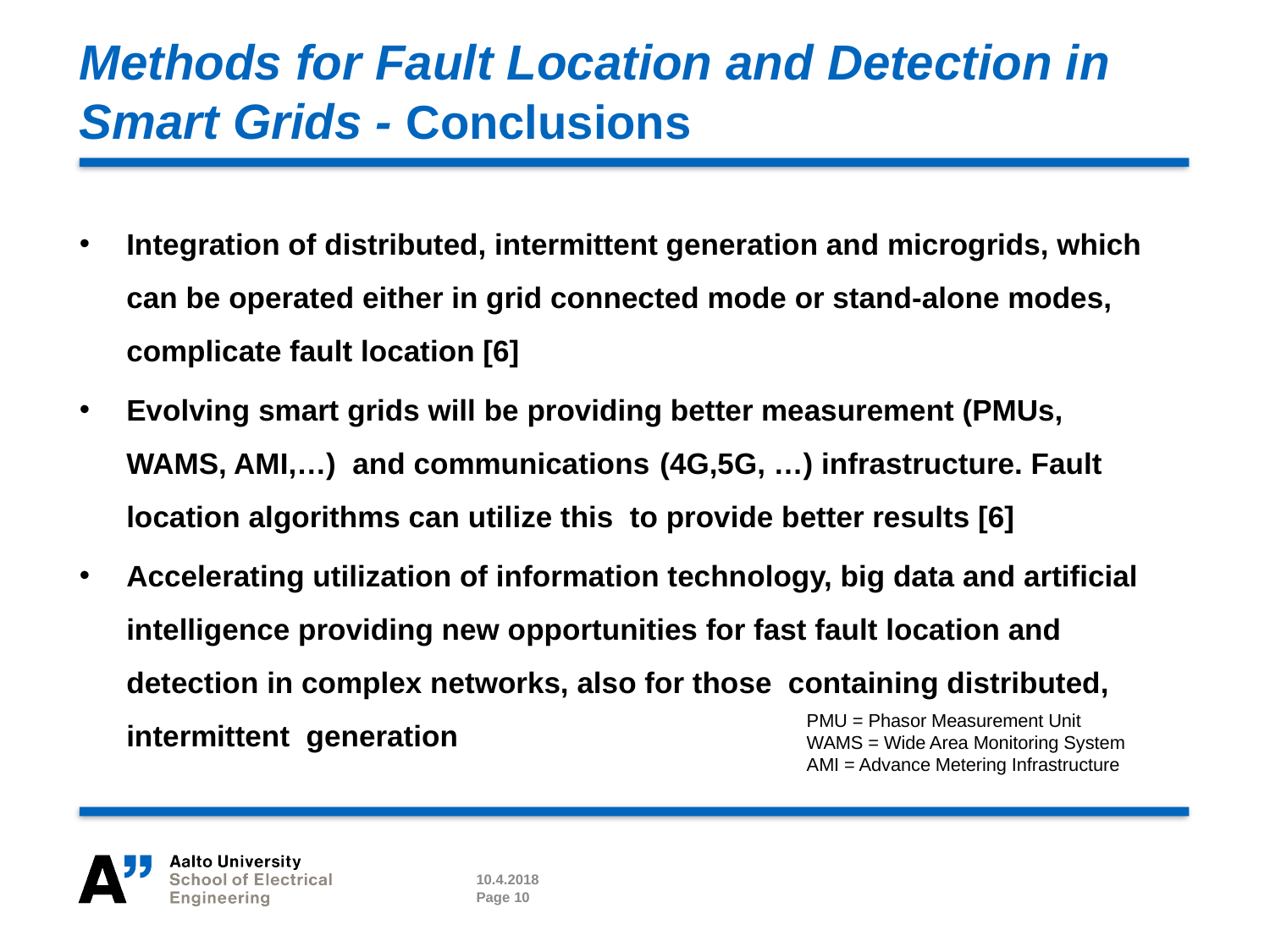

# Methods for Fault Location and Detection in Smart Grids - Conclusions
Integration of distributed, intermittent generation and microgrids, which can be operated either in grid connected mode or stand-alone modes, complicate fault location [6]
Evolving smart grids will be providing better measurement (PMUs, WAMS, AMI,…)  and communications 	(4G,5G, …) infrastructure. Fault location algorithms can utilize this  to provide better results [6]
Accelerating utilization of information technology, big data and artificial intelligence providing new opportunities for fast fault location and detection in complex networks, also for those  containing distributed, intermittent  generation

PMU = Phasor Measurement Unit
WAMS = Wide Area Monitoring System
AMI = Advance Metering Infrastructure

10.4.2018
Page 10